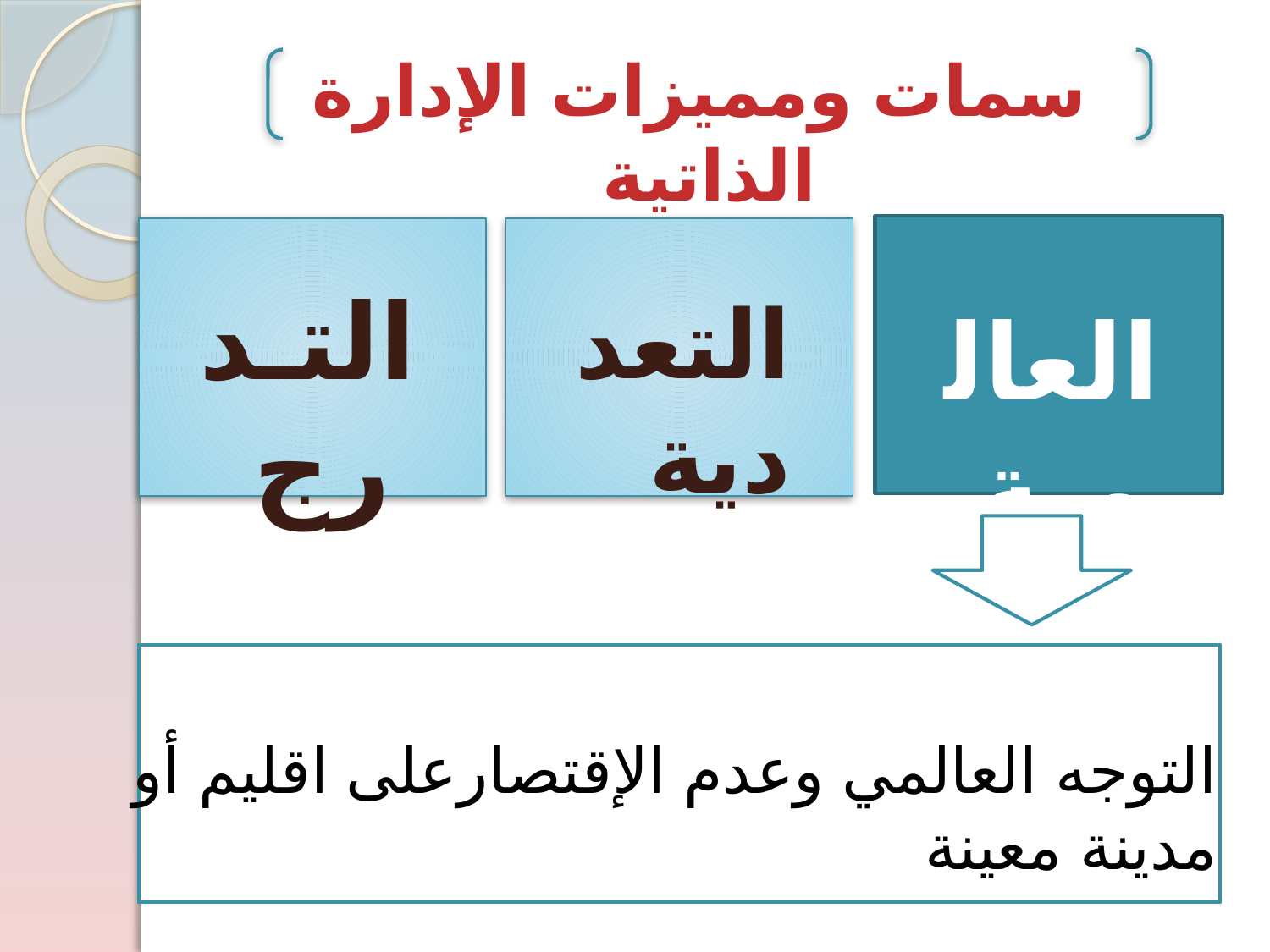

سمات ومميزات الإدارة الذاتية

التـدرج
التعددية
العالمية

التوجه العالمي وعدم الإقتصارعلى اقليم أو مدينة معينة